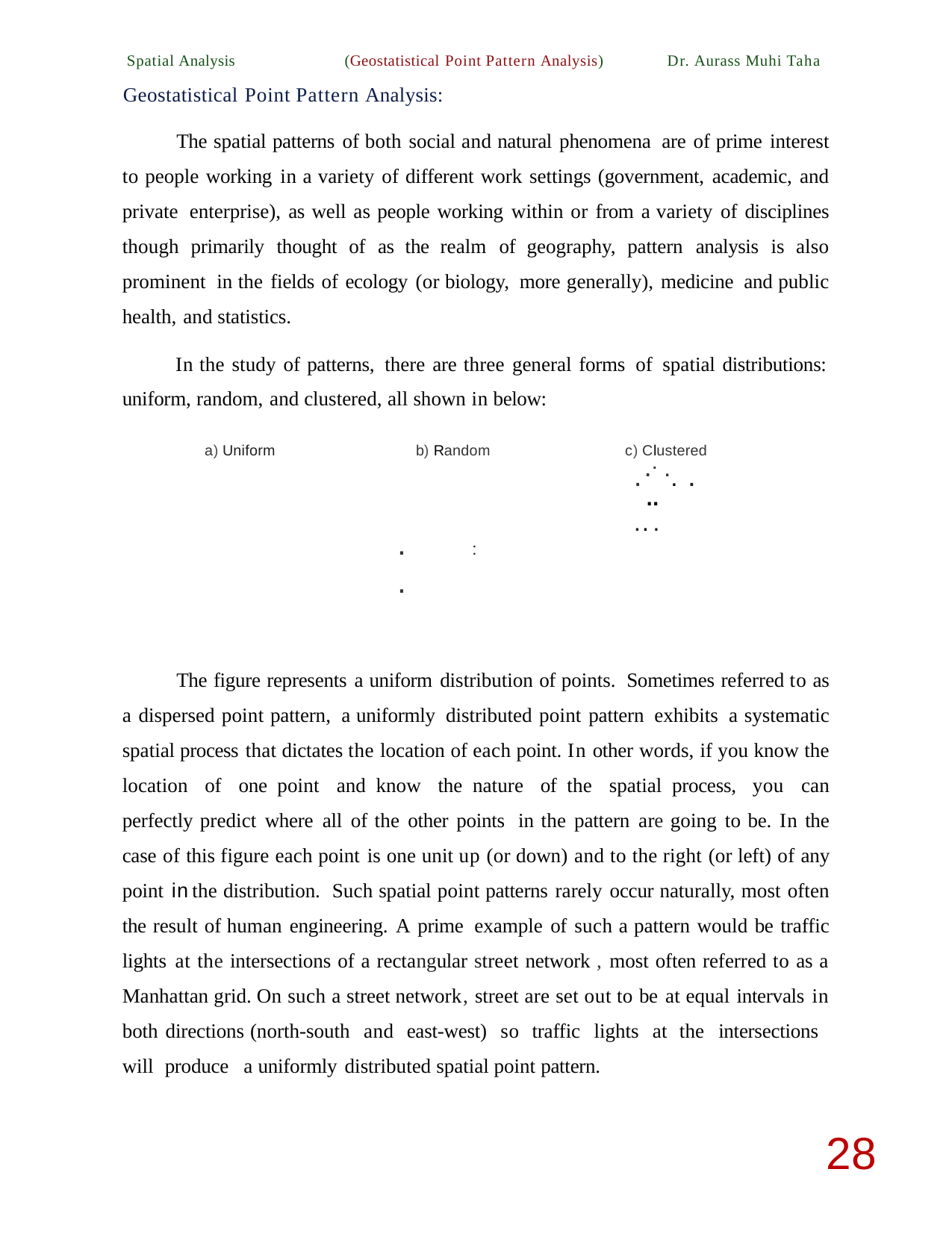

Spatial Analysis
(Geostatistical Point Pattern Analysis)
Dr. Aurass Muhi Taha
Geostatistical Point Pattern Analysis:

The spatial patterns of both social and natural phenomena  are of prime interest to people working in a variety of different work settings (government, academic, and private  enterprise), as well as people working within or from a variety of disciplines though  primarily  thought  of  as  the  realm  of  geography,  pattern  analysis  is  also prominent  in the fields of ecology (or biology,  more generally), medicine  and public health, and statistics.

In the study of patterns,  there are three general forms  of  spatial distributions: uniform, random, and clustered, all shown in below:
a) Uniform
b) Random
c) Clustered
..... .
..
...
..
:
The figure represents a uniform distribution of points.  Sometimes referred to as a dispersed point pattern,  a uniformly  distributed point pattern  exhibits  a systematic spatial process that dictates the location of each point. In other words, if you know the location  of  one point  and know  the nature  of the  spatial process,  you  can perfectly predict where all of the other points  in the pattern are going to be. In the case of this figure each point is one unit up (or down) and to the right (or left) of any point inthe distribution.  Such spatial point patterns rarely occur naturally, most often the result of human engineering. A prime  example of such a pattern would be traffic lights at the intersections of a rectangular street network , most often referred to as a Manhattan grid. On such a street network, street are set out to be at equal intervals in both directions (north-south  and  east-west)  so  traffic  lights  at  the  intersections   will  produce   a uniformly distributed spatial point pattern.
28